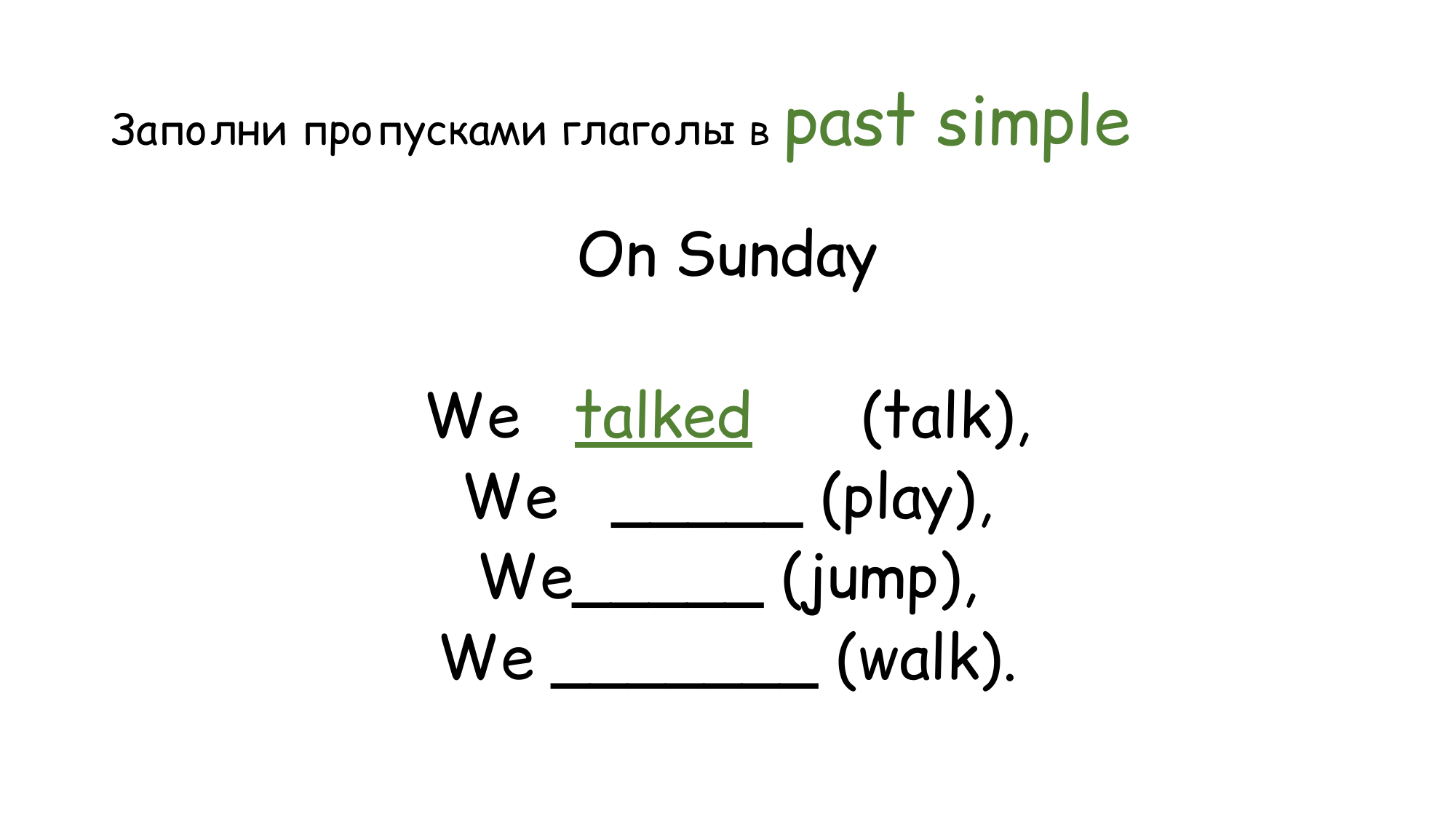

# Заполни пропусками глаголы в past simple
On Sunday

We   talked      (talk),
We   _____ (play),
We_____ (jump),
We _______ (walk).